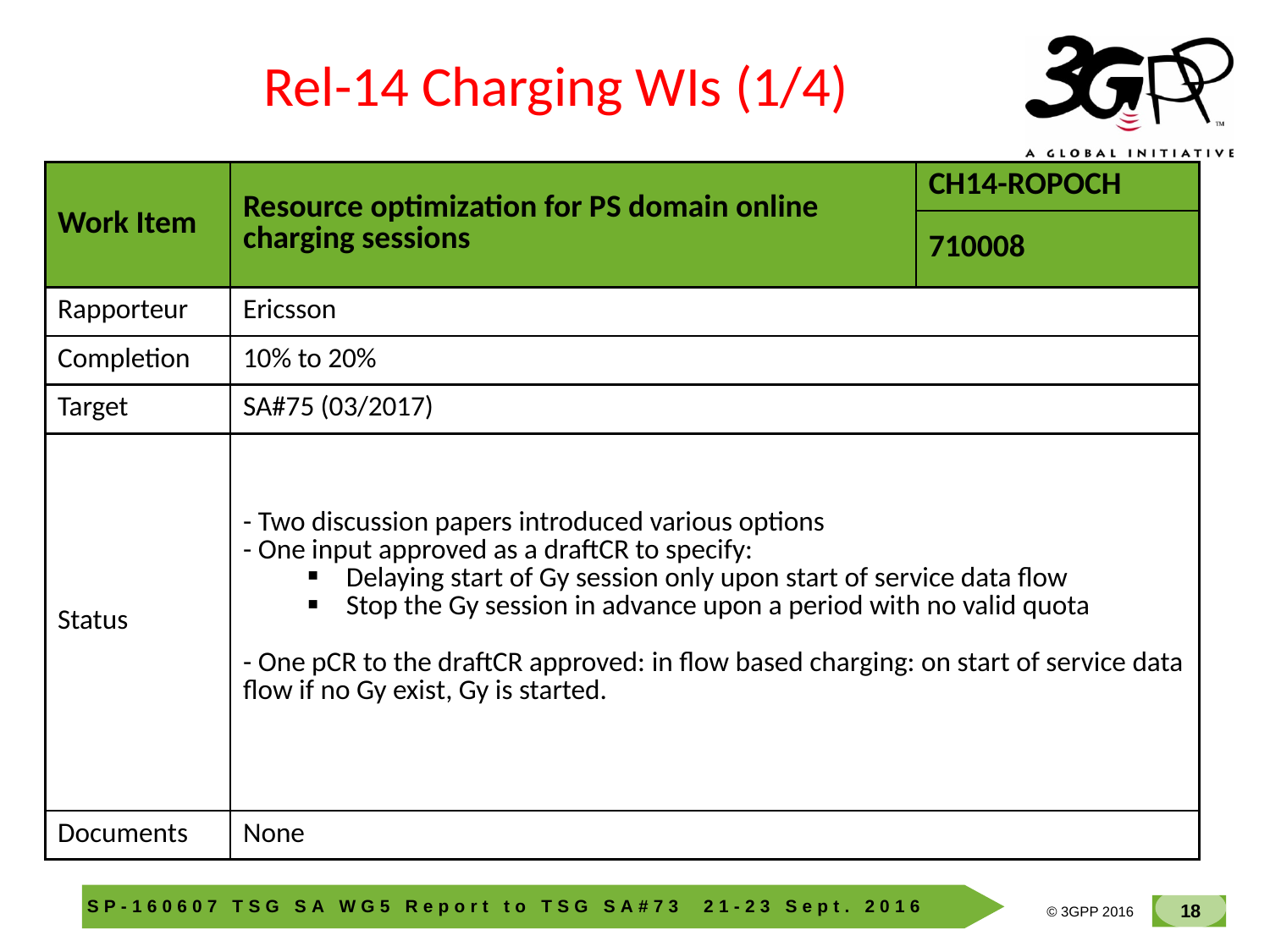

Rel-14 Charging WIs (1/4)
| Work Item | Resource optimization for PS domain online charging sessions | CH14-ROPOCH |
| --- | --- | --- |
|  |  | 710008 |
| Rapporteur | Ericsson |  |
| Completion | 10% to 20% |  |
| Target | SA#75 (03/2017) |  |
| Status | - Two discussion papers introduced various options - One input approved as a draftCR to specify: Delaying start of Gy session only upon start of service data flow Stop the Gy session in advance upon a period with no valid quota - One pCR to the draftCR approved: in flow based charging: on start of service data flow if no Gy exist, Gy is started. |  |
| Documents | None |  |